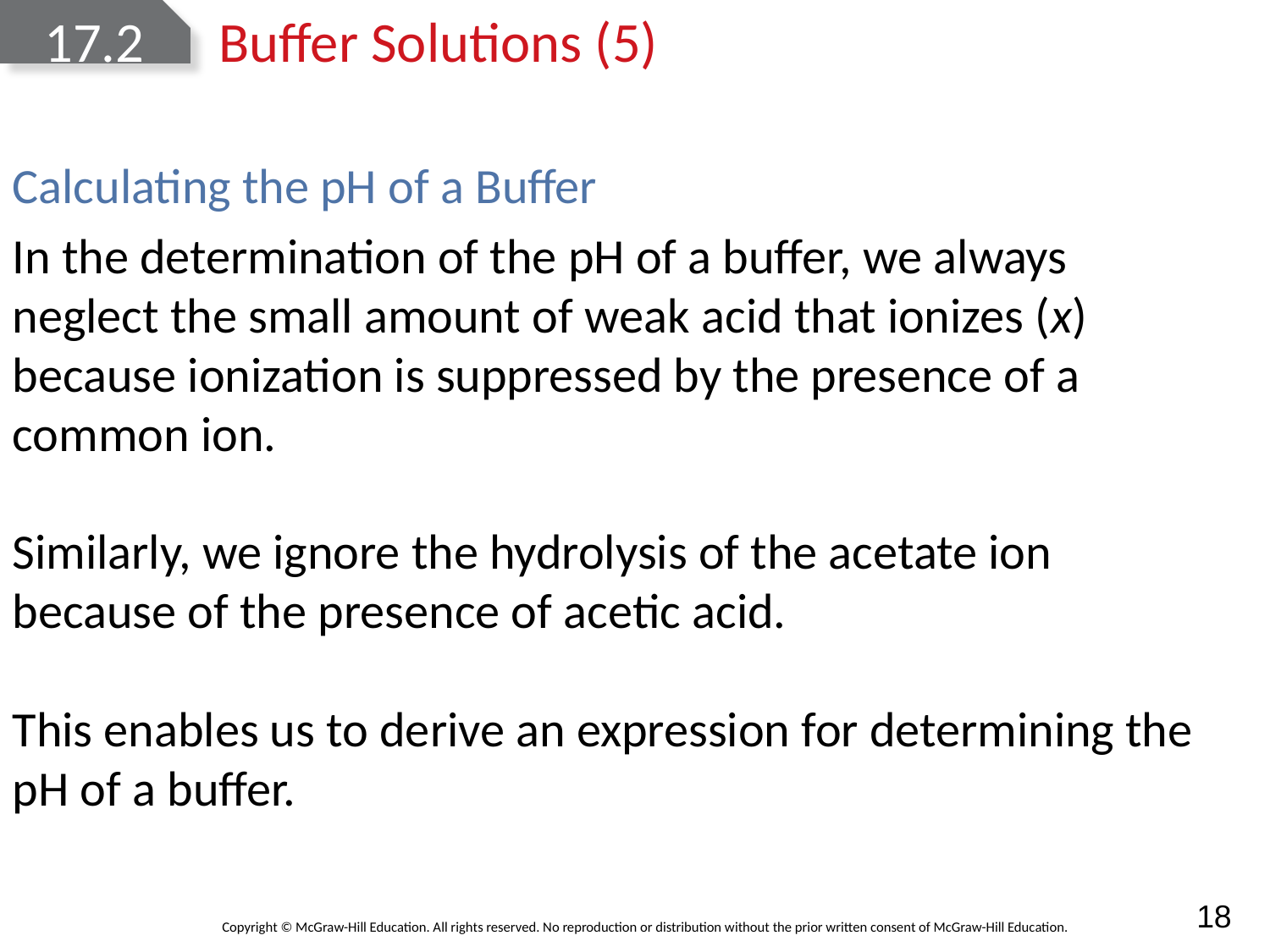

# 17.2	Buffer Solutions (5)
Calculating the pH of a Buffer
In the determination of the pH of a buffer, we always neglect the small amount of weak acid that ionizes (x) because ionization is suppressed by the presence of a common ion.
Similarly, we ignore the hydrolysis of the acetate ion because of the presence of acetic acid.
This enables us to derive an expression for determining the pH of a buffer.